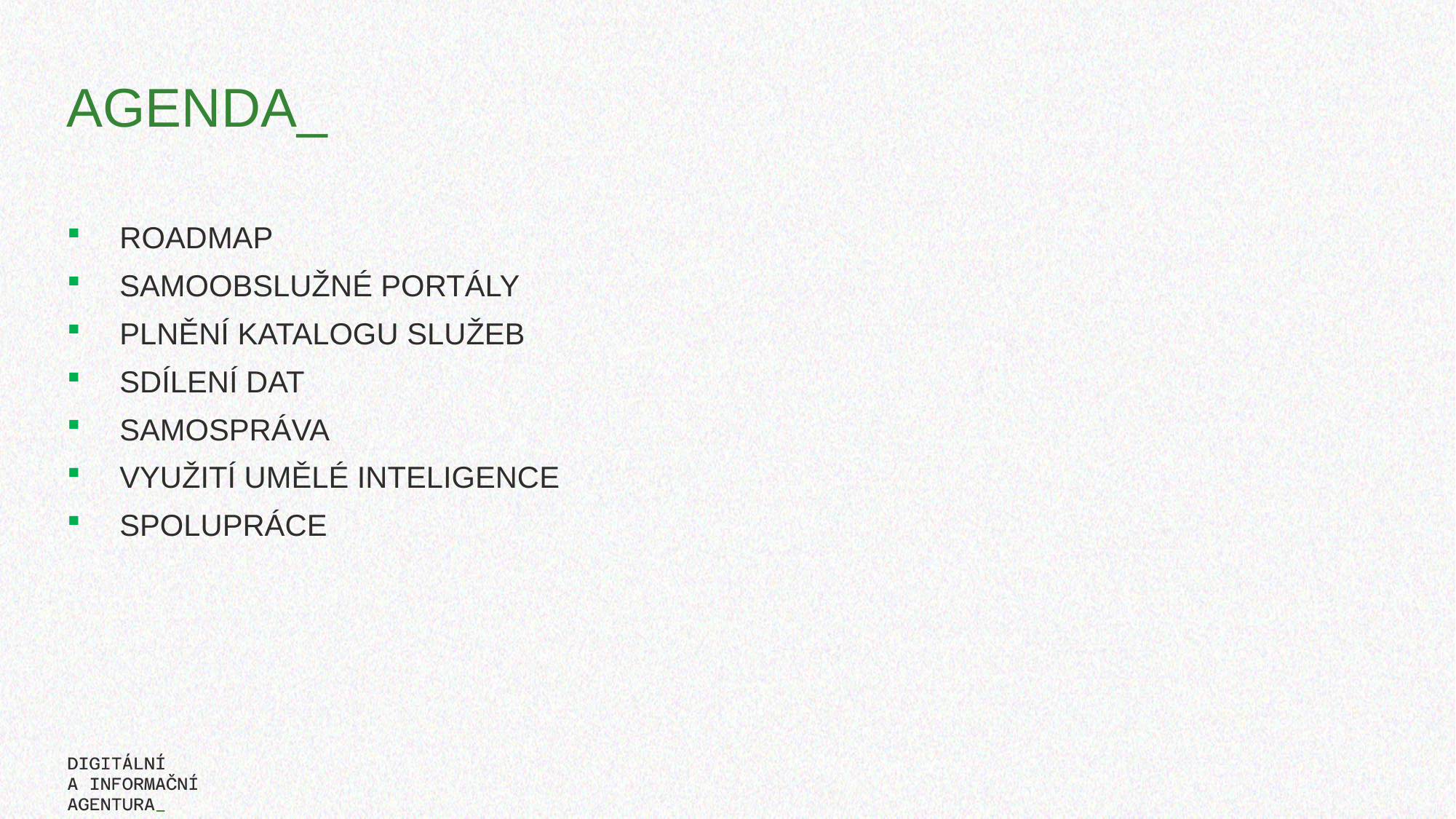

# AGENDA_
ROADMAP
Samoobslužné portály
Plnění Katalogu služeb
Sdílení dat
Samospráva
Využití umělé inteligence
Spolupráce